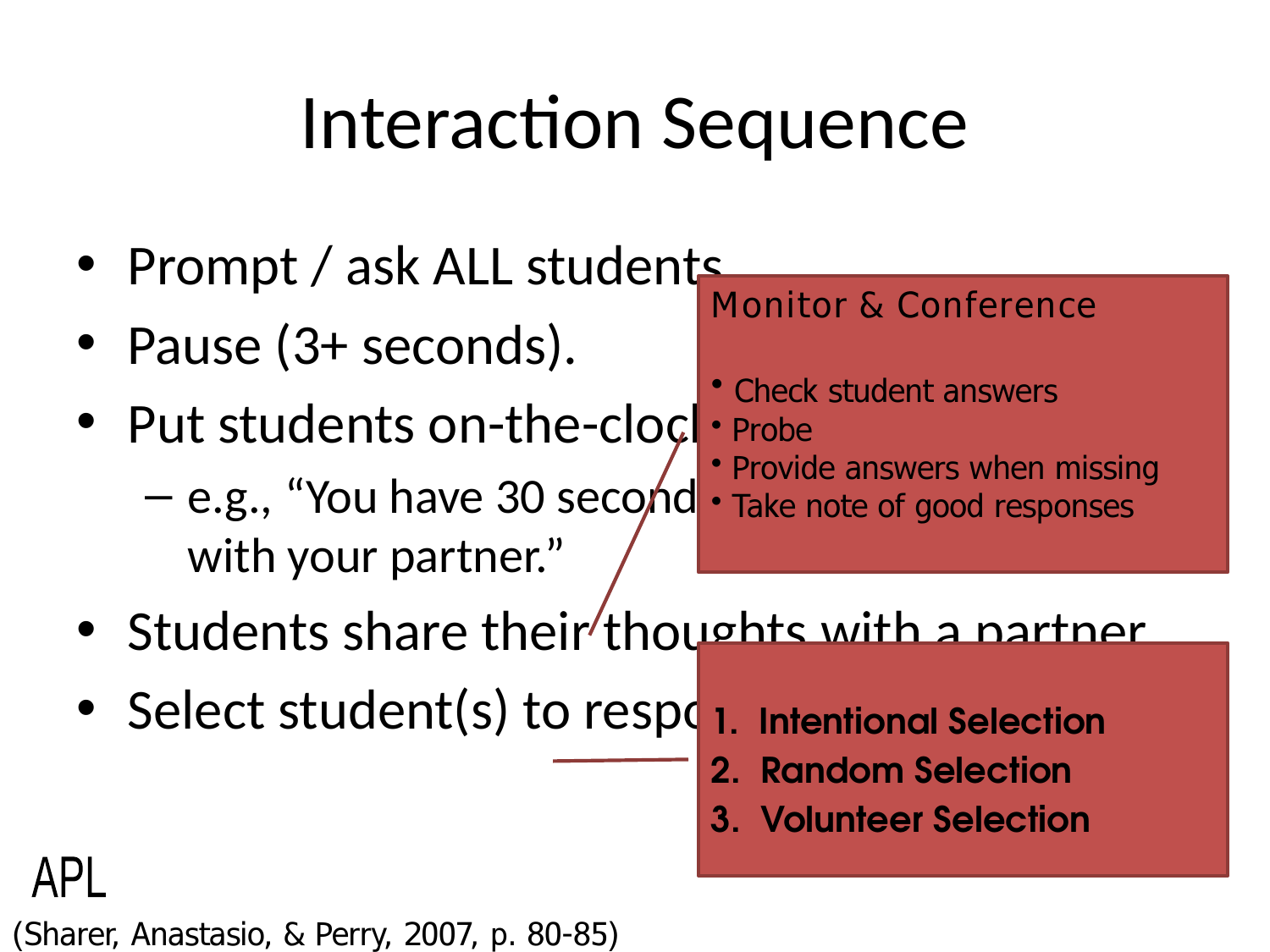

# Interaction Sequence
Prompt / ask ALL students.
Pause (3+ seconds).
Put students on-the-clock.
e.g., “You have 30 seconds to share your answer with your partner.”
Students share their thoughts with a partner.
Select student(s) to respond.
Monitor & Conference

 Check student answers
 Probe
 Provide answers when missing
 Take note of good responses

1.  Intentional Selection
2.  Random Selection
3.  Volunteer Selection
APL
(Sharer, Anastasio, & Perry, 2007, p. 80-85)